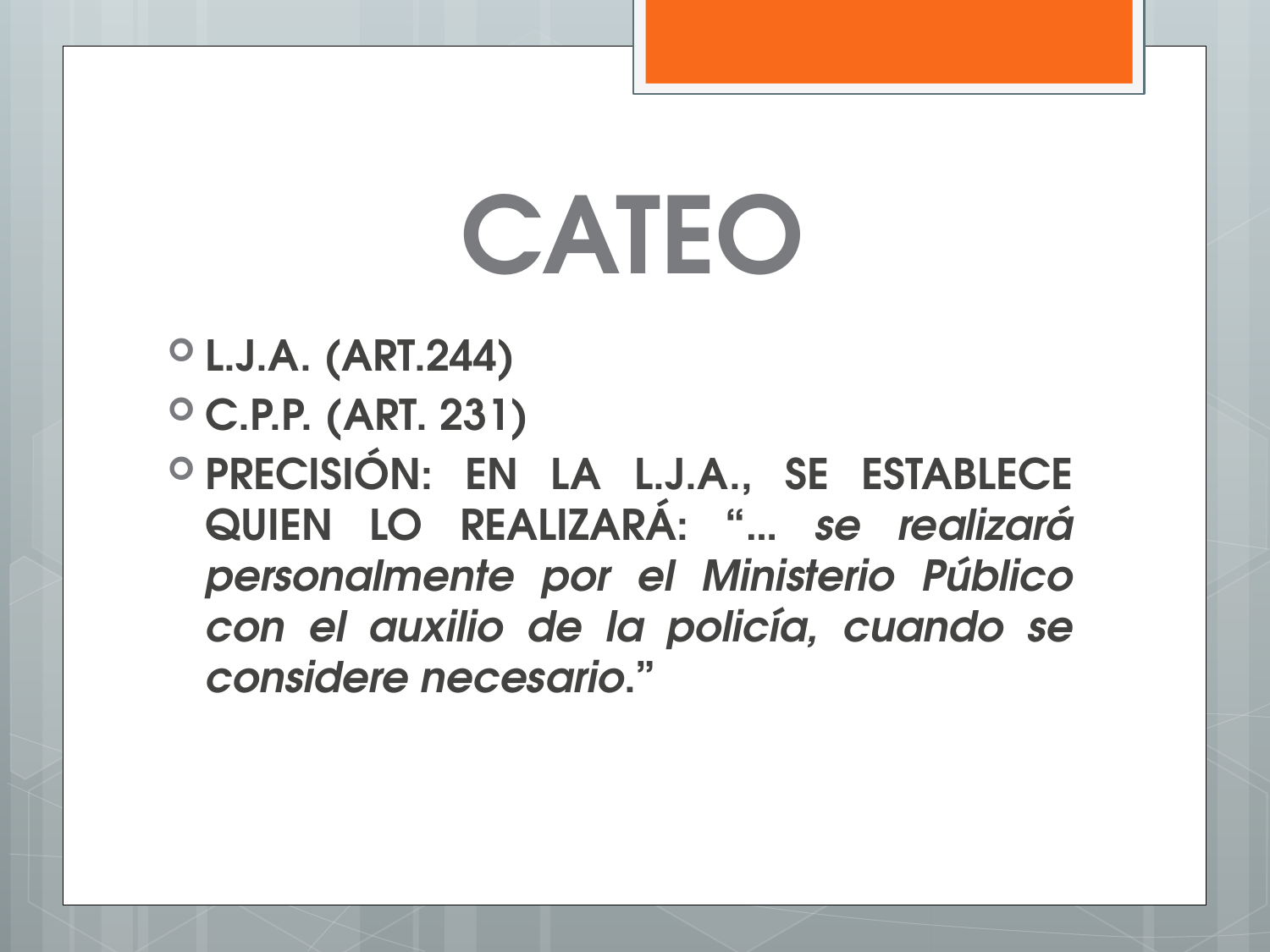

# CATEO
L.J.A. (ART.244)
C.P.P. (ART. 231)
PRECISIÓN: EN LA L.J.A., SE ESTABLECE QUIEN LO REALIZARÁ: “… se realizará personalmente por el Ministerio Público con el auxilio de la policía, cuando se considere necesario.”